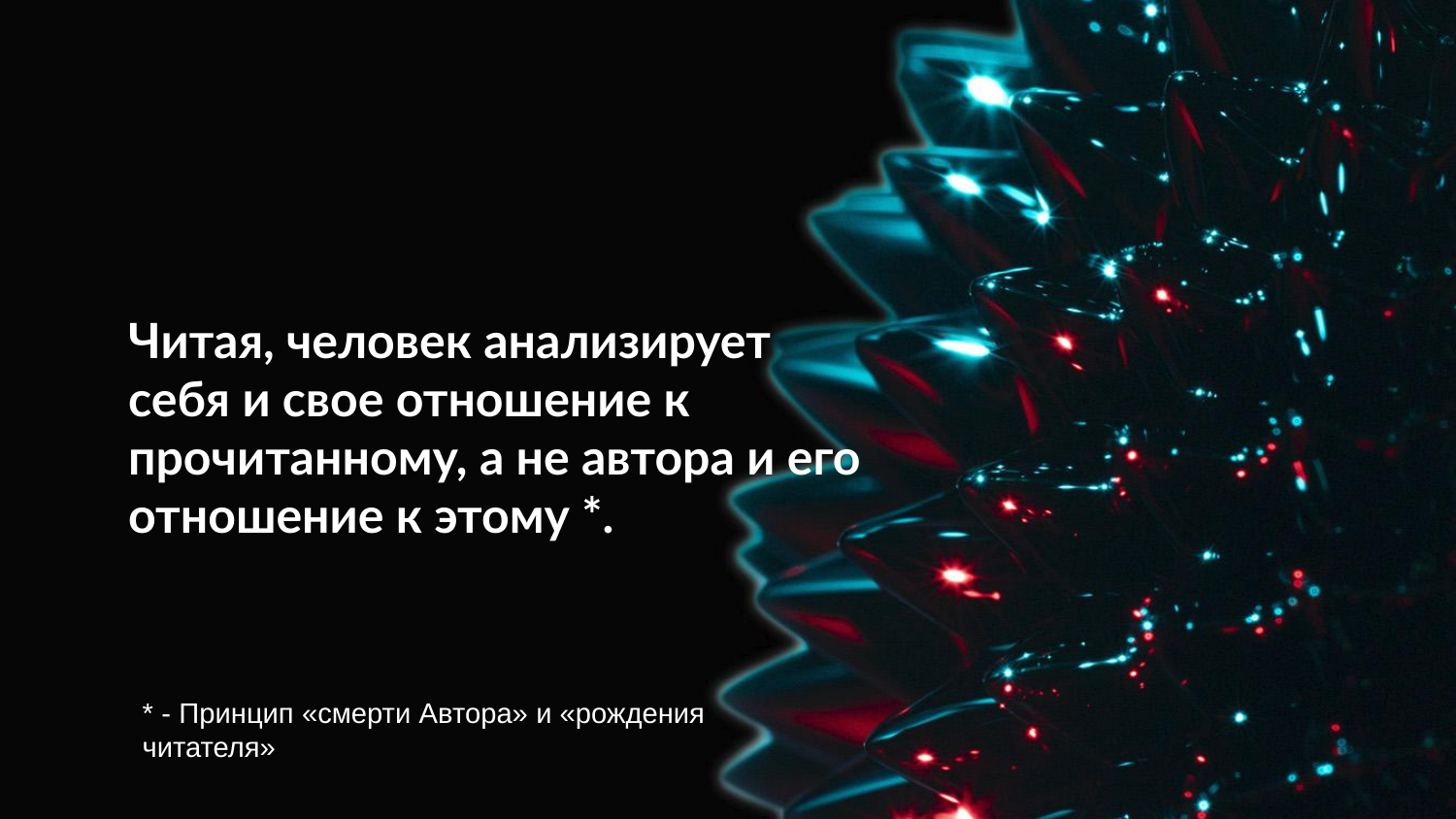

# Читая, человек анализирует себя и свое отношение к прочитанному, а не автора и его отношение к этому *.
* - Принцип «смерти Автора» и «рождения читателя»